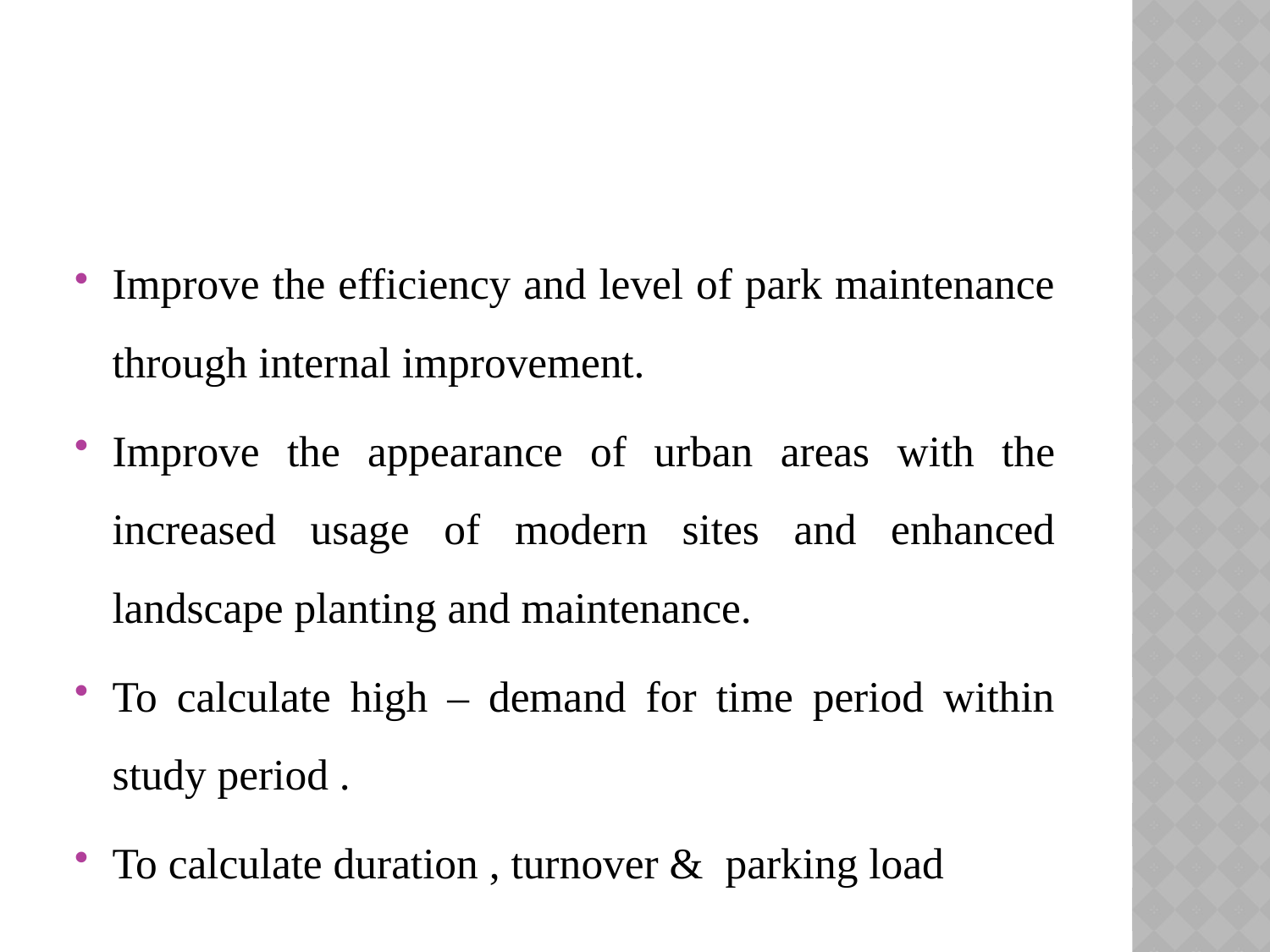

Improve the efficiency and level of park maintenance through internal improvement.
Improve the appearance of urban areas with the increased usage of modern sites and enhanced landscape planting and maintenance.
To calculate high – demand for time period within study period .
To calculate duration , turnover &  parking load